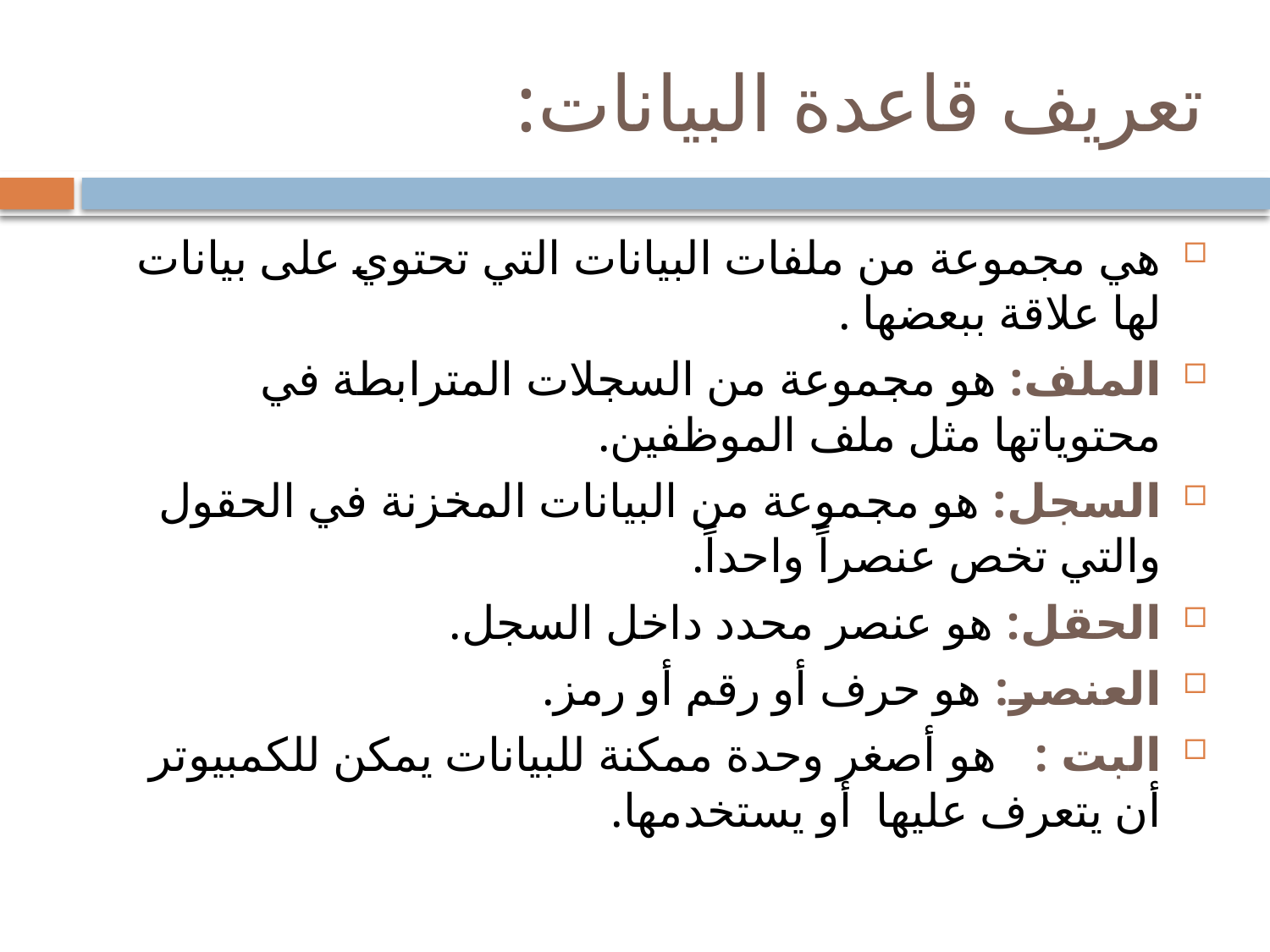

# تعريف قاعدة البيانات:
هي مجموعة من ملفات البيانات التي تحتوي على بيانات لها علاقة ببعضها .
الملف: هو مجموعة من السجلات المترابطة في محتوياتها مثل ملف الموظفين.
السجل: هو مجموعة من البيانات المخزنة في الحقول والتي تخص عنصراً واحداً.
الحقل: هو عنصر محدد داخل السجل.
العنصر: هو حرف أو رقم أو رمز.
البت :   هو أصغر وحدة ممكنة للبيانات يمكن للكمبيوتر أن يتعرف عليها  أو يستخدمها.